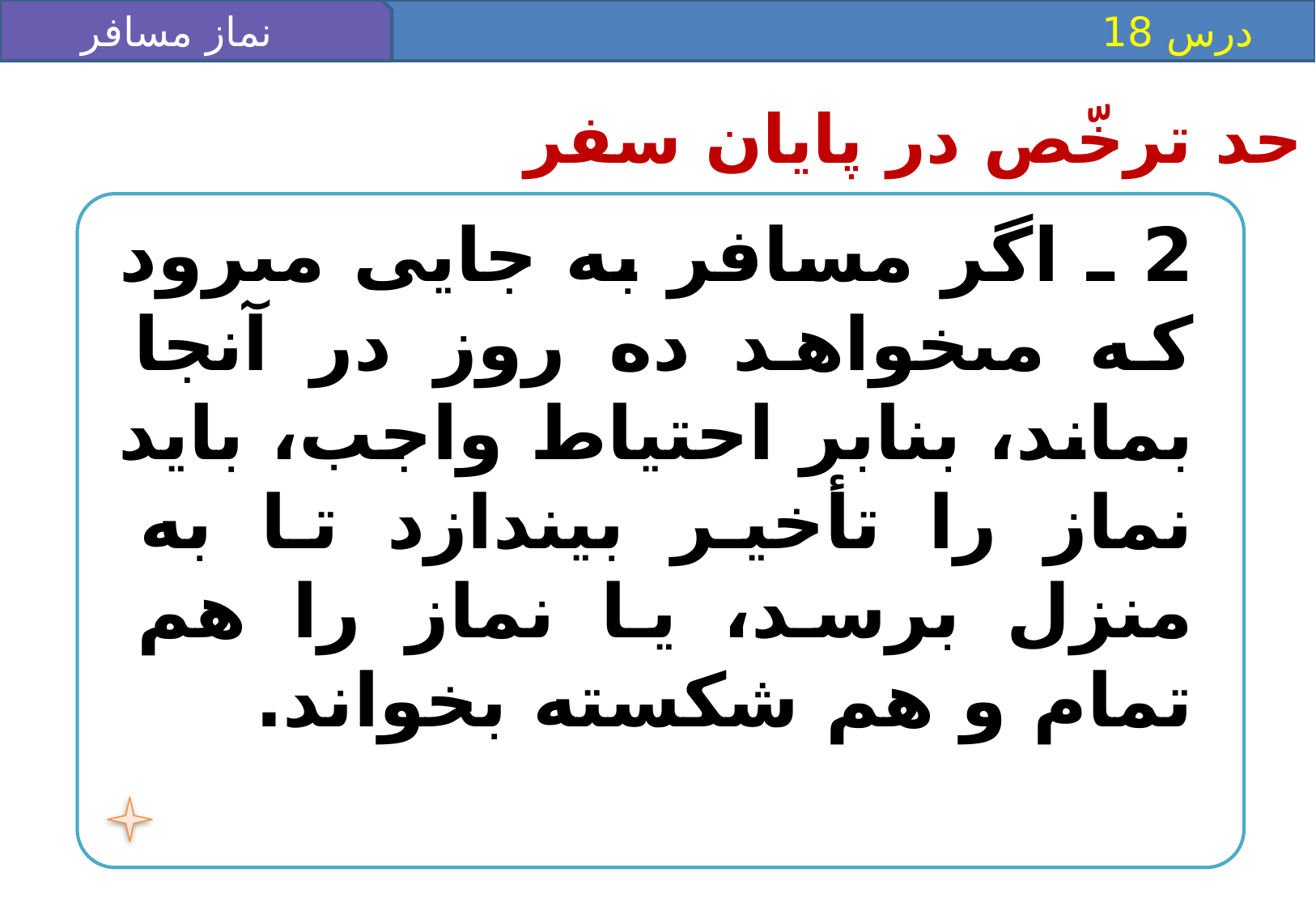

نماز مسافر (1)
 درس 18
حد ترخّص در پايان سفر

2 ـ اگر مسافر به جايى مى‏رود كه مى‏خواهد ده روز در آنجا بماند، بنابر احتياط واجب، بايد نماز را تأخير بيندازد تا به منزل برسد، يا نماز را هم تمام و هم شكسته بخواند.